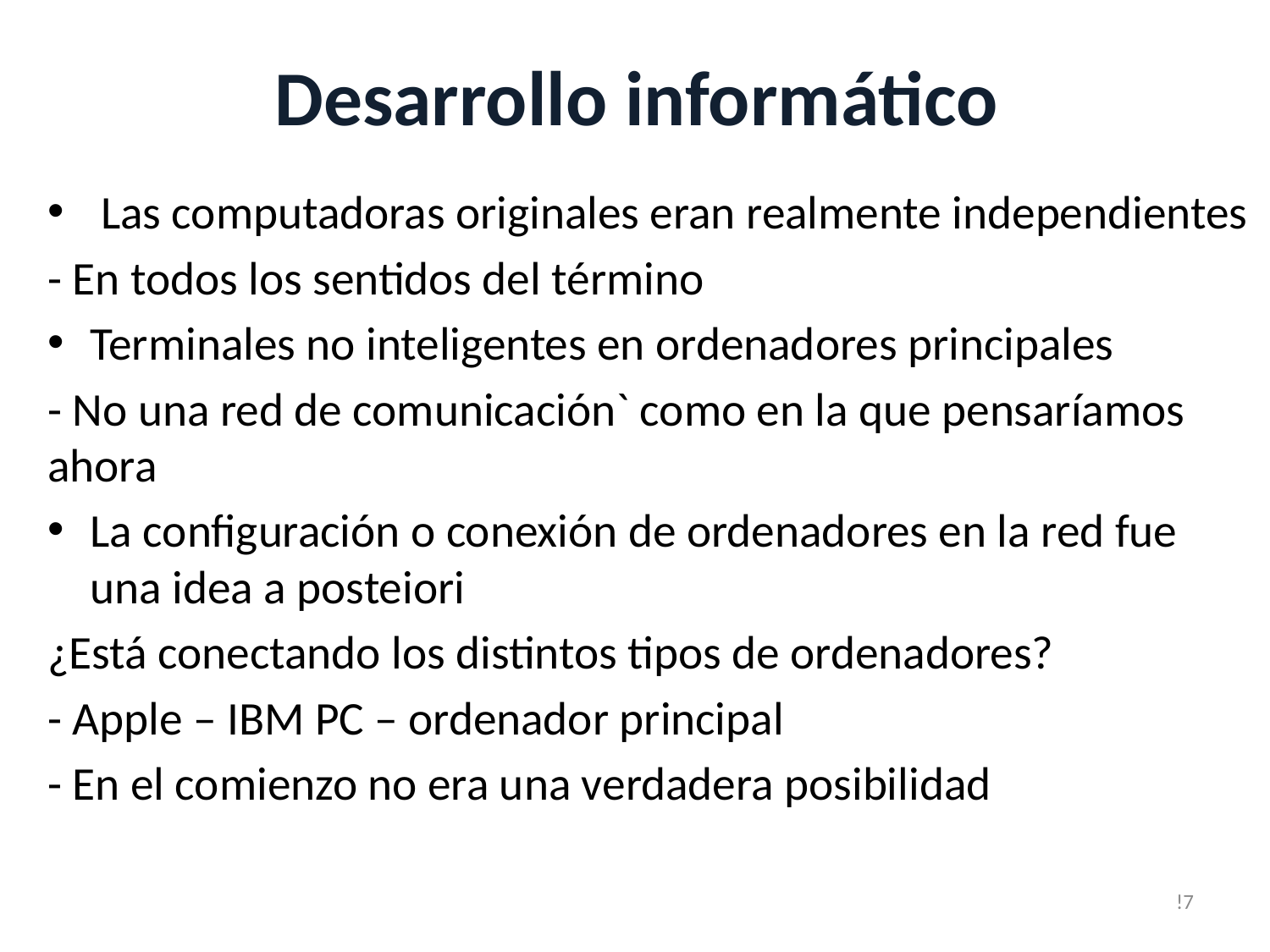

# Desarrollo informático
 Las computadoras originales eran realmente independientes
- En todos los sentidos del término
Terminales no inteligentes en ordenadores principales
- No una red de comunicación` como en la que pensaríamos ahora
La configuración o conexión de ordenadores en la red fue una idea a posteiori
¿Está conectando los distintos tipos de ordenadores?
- Apple – IBM PC – ordenador principal
- En el comienzo no era una verdadera posibilidad
!7